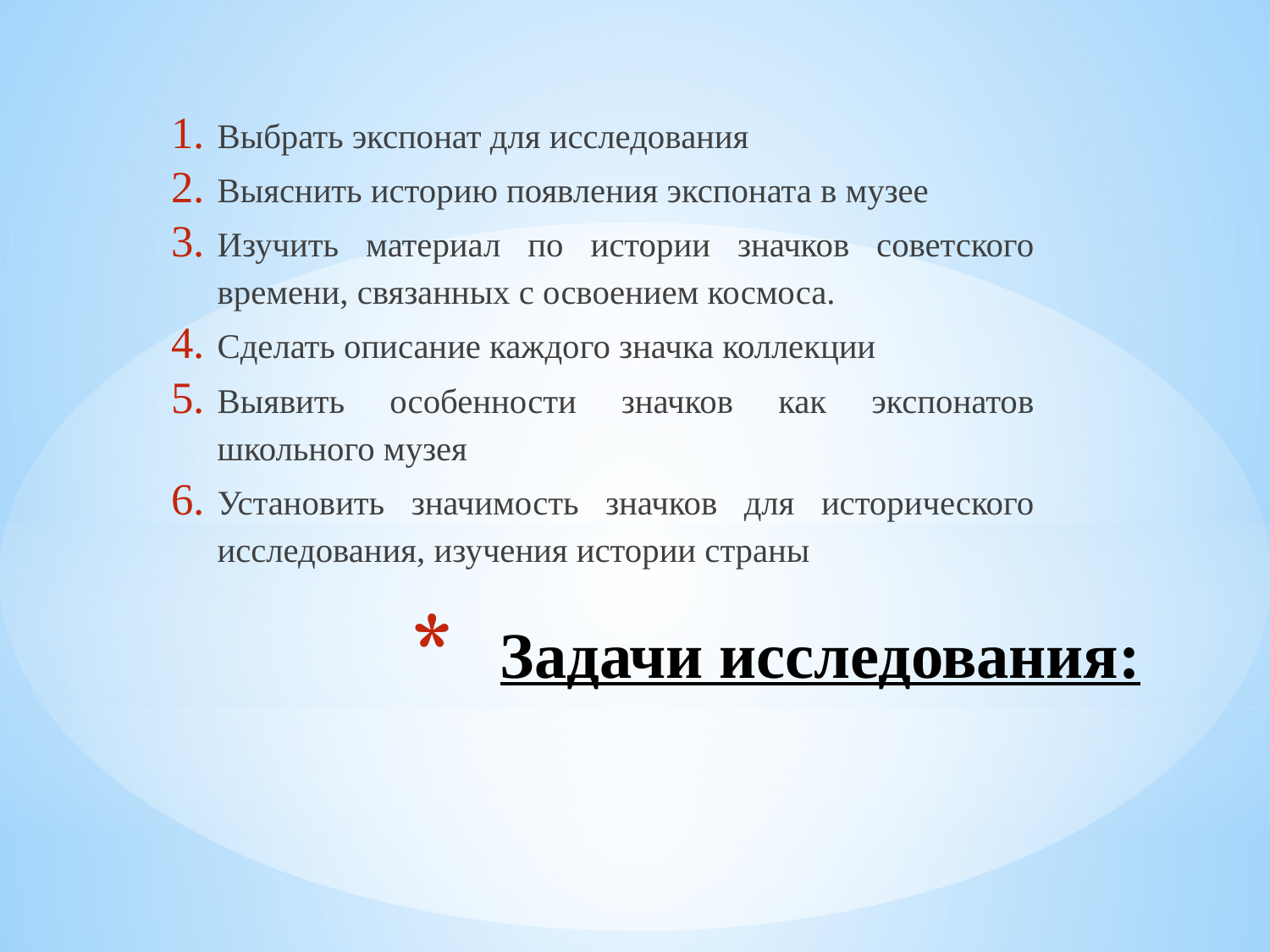

Выбрать экспонат для исследования
Выяснить историю появления экспоната в музее
Изучить материал по истории значков советского времени, связанных с освоением космоса.
Сделать описание каждого значка коллекции
Выявить особенности значков как экспонатов школьного музея
Установить значимость значков для исторического исследования, изучения истории страны

# Задачи исследования: